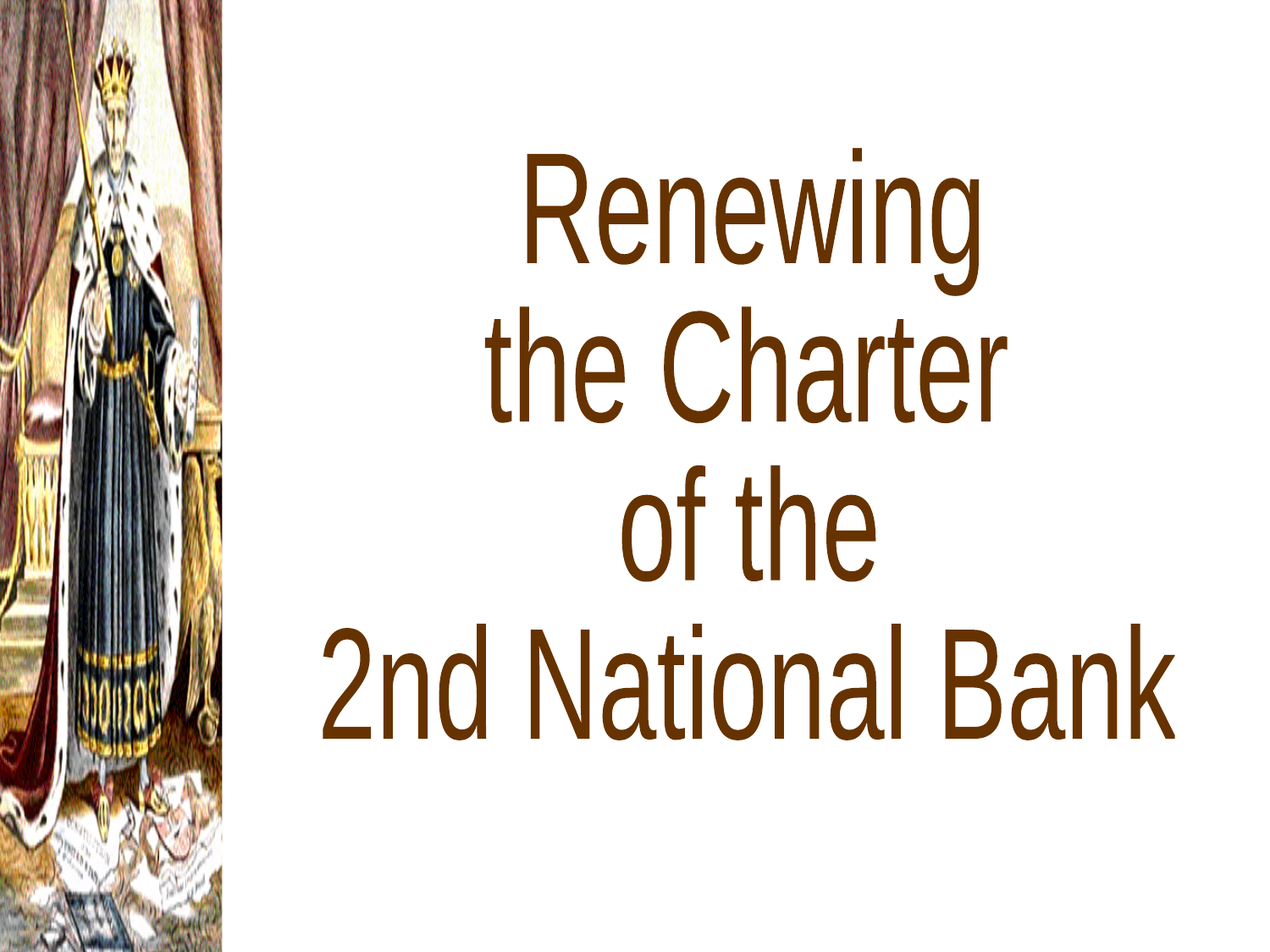

Renewing
the Charter
of the
2nd National Bank